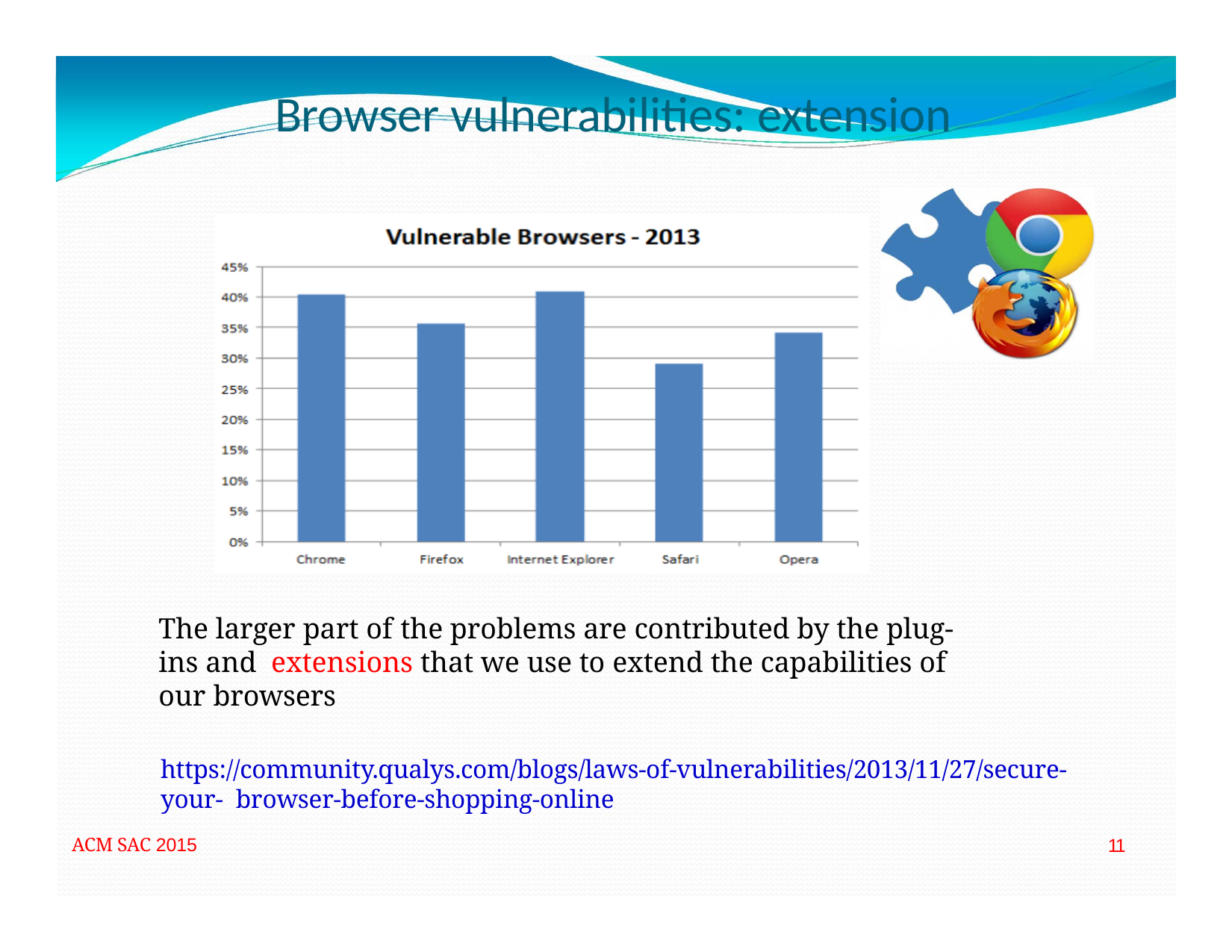

# Browser vulnerabilities: extension

The larger part of the problems are contributed by the plug‐ins and  extensions that we use to extend the capabilities of our browsers
https://community.qualys.com/blogs/laws‐of‐vulnerabilities/2013/11/27/secure‐your‐  browser‐before‐shopping‐online
ACM SAC 2015
11